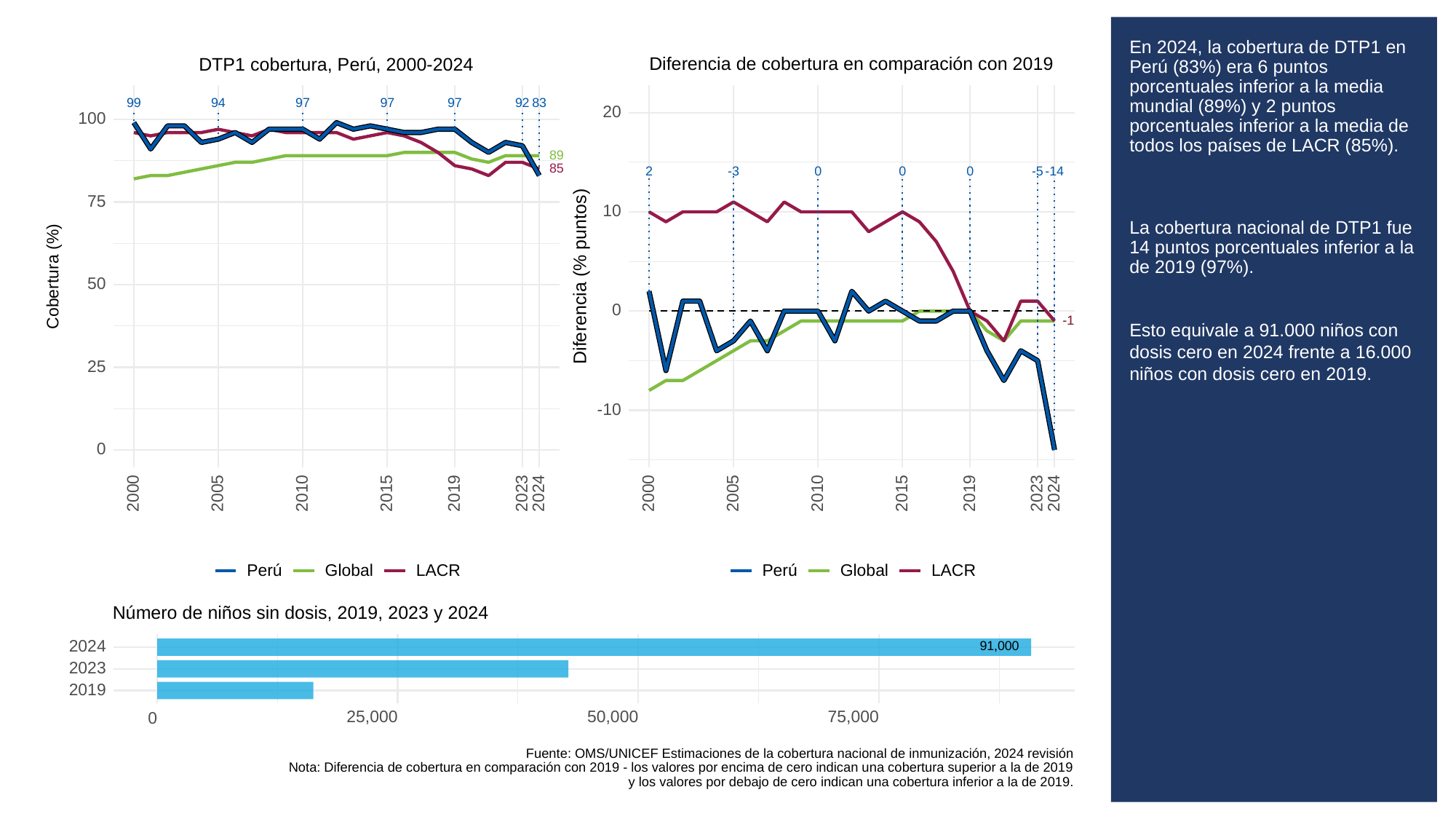

# En 2024, la cobertura de DTP1 en Perú (83%) era 6 puntos porcentuales inferior a la media mundial (89%) y 2 puntos porcentuales inferior a la media de todos los países de LACR (85%).

La cobertura nacional de DTP1 fue 14 puntos porcentuales inferior a la de 2019 (97%).

Esto equivale a 91.000 niños con dosis cero en 2024 frente a 16.000 niños con dosis cero en 2019.

Diferencia de cobertura en comparación con 2019
DTP1 cobertura, Perú, 2000-2024

83
99
94
97
97
97
92
20

100

89

85
-3
0
0
0
2
-14
-5

75

10

Diferencia (% puntos)
Cobertura (%)
50

0

-1
-1

25

-10

0

2023
2023
2000
2005
2010
2015
2019
2024
2000
2005
2010
2015
2019
2024
Global
LACR
Global
LACR
Perú
Perú

Número de niños sin dosis, 2019, 2023 y 2024

91,000
2024

2023

2019

25,000
50,000
75,000
0
Fuente: OMS/UNICEF Estimaciones de la cobertura nacional de inmunización, 2024 revisión
Nota: Diferencia de cobertura en comparación con 2019 - los valores por encima de cero indican una cobertura superior a la de 2019
y los valores por debajo de cero indican una cobertura inferior a la de 2019.